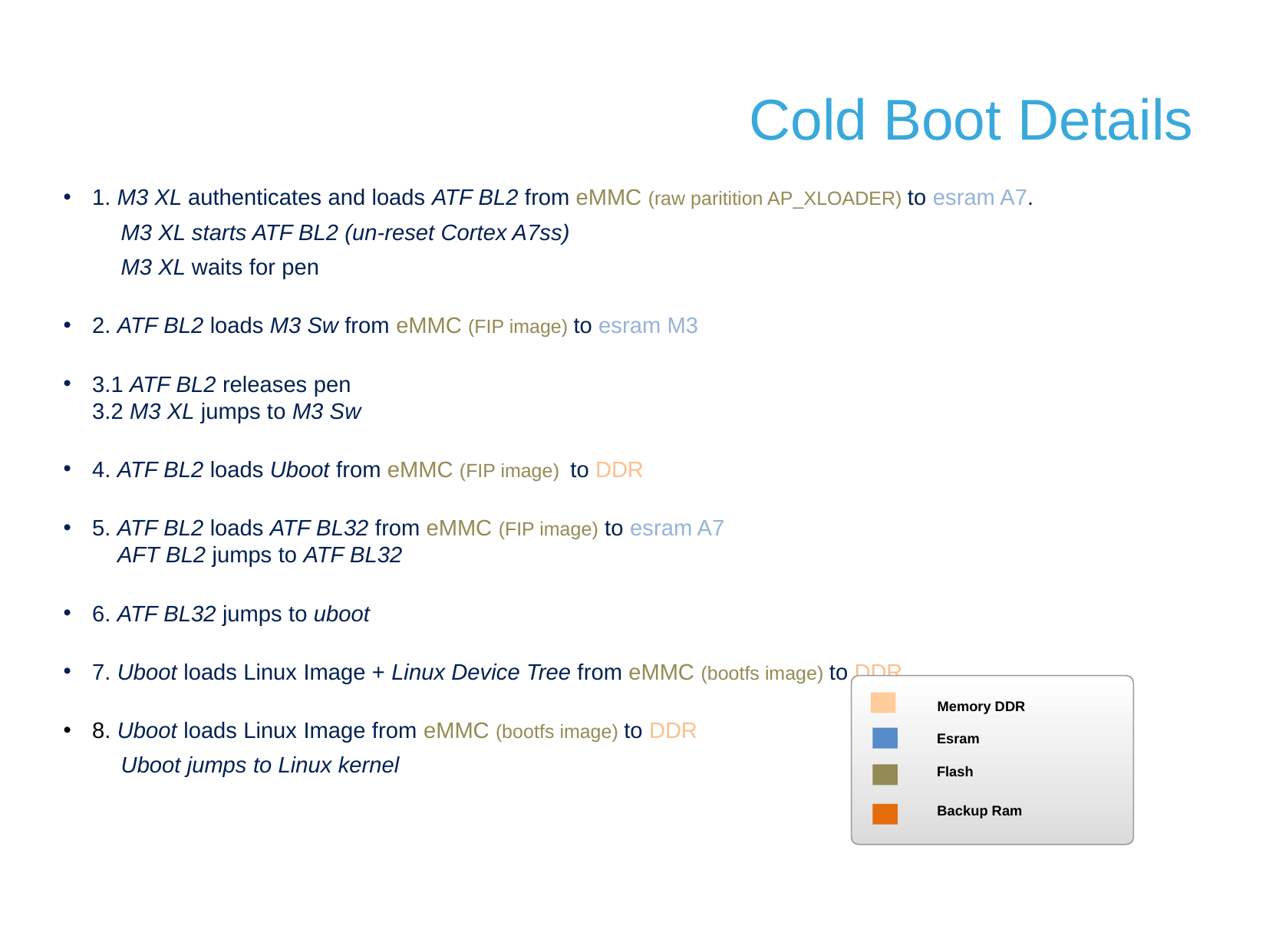

# Cold Boot Details
1. M3 XL authenticates and loads ATF BL2 from eMMC (raw paritition AP_XLOADER) to esram A7.
M3 XL starts ATF BL2 (un-reset Cortex A7ss)
M3 XL waits for pen
2. ATF BL2 loads M3 Sw from eMMC (FIP image) to esram M3
3.1 ATF BL2 releases pen
3.2 M3 XL jumps to M3 Sw
4. ATF BL2 loads Uboot from eMMC (FIP image)  to DDR
5. ATF BL2 loads ATF BL32 from eMMC (FIP image) to esram A7
    AFT BL2 jumps to ATF BL32
6. ATF BL32 jumps to uboot
7. Uboot loads Linux Image + Linux Device Tree from eMMC (bootfs image) to DDR
8. Uboot loads Linux Image from eMMC (bootfs image) to DDR
Uboot jumps to Linux kernel

Memory DDR

Esram

Flash

Backup Ram